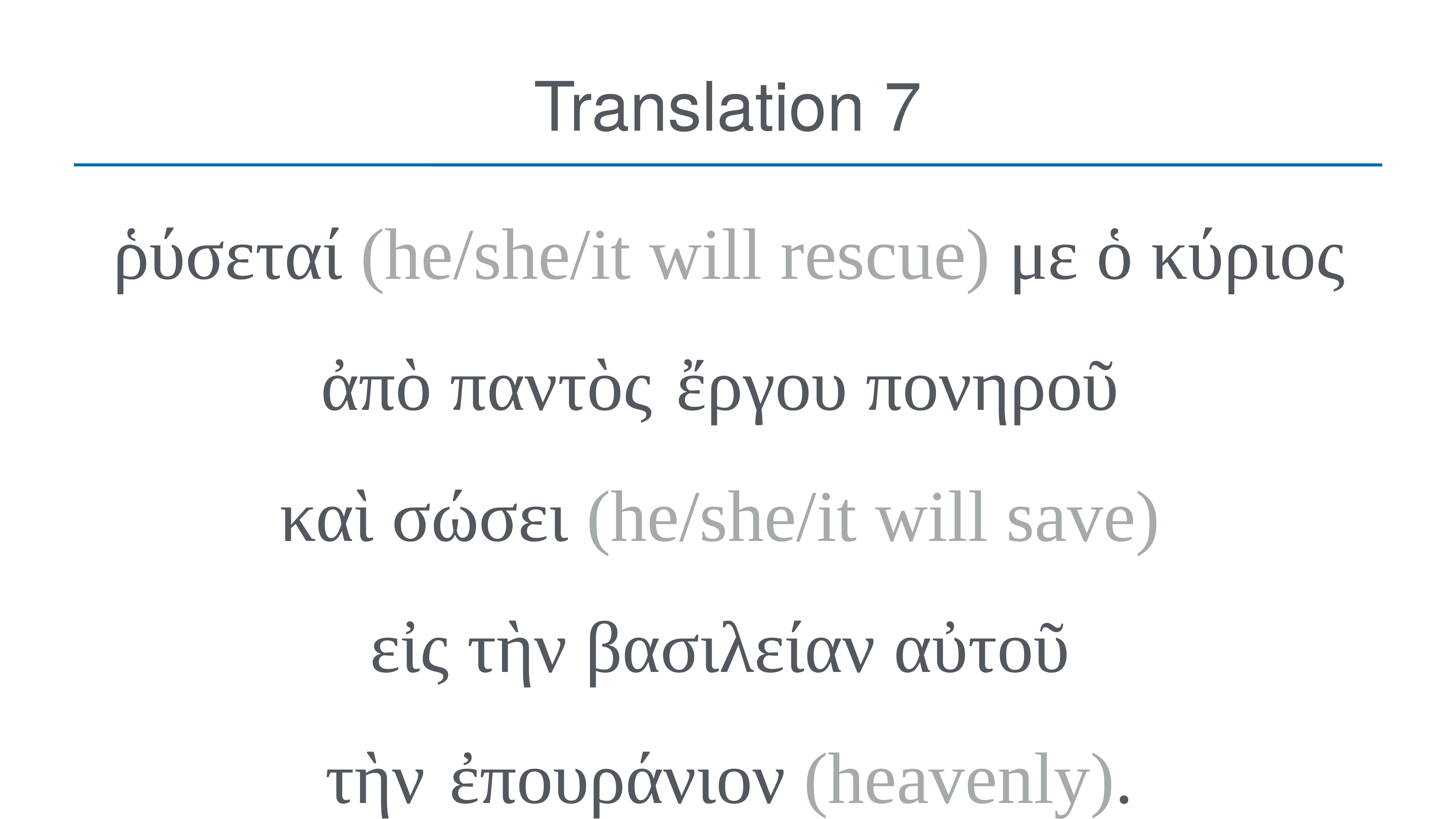

# Translation 7
ῥύσεταί (he/she/it will rescue) με ὁ κύριος ἀπὸ παντὸς  ἔργου πονηροῦ
καὶ σώσει (he/she/it will save)
εἰς τὴν βασιλείαν αὐτοῦ
τὴν  ἐπουράνιον (heavenly).